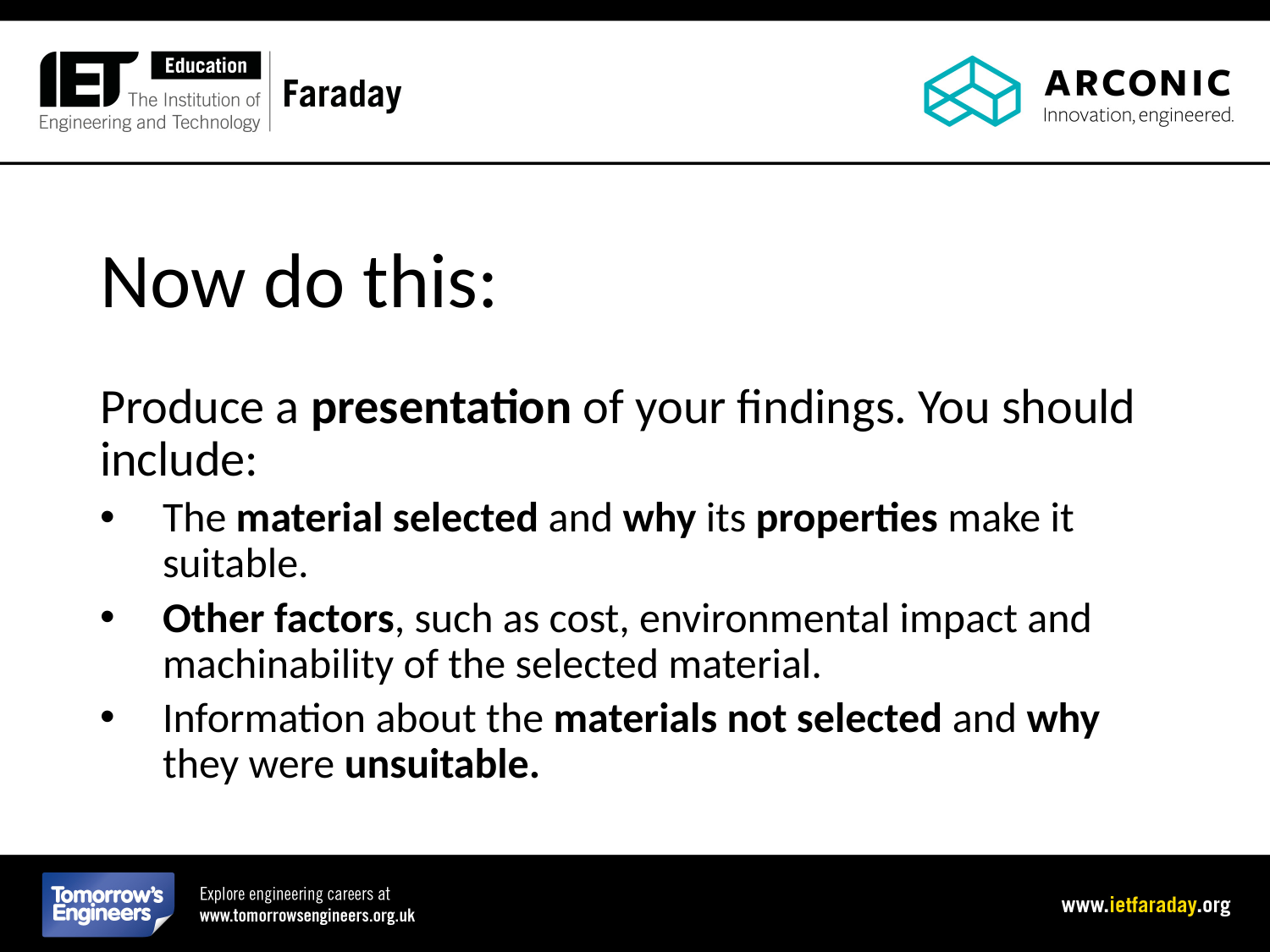

# Now do this:
Produce a presentation of your findings. You should include:
The material selected and why its properties make it suitable.
Other factors, such as cost, environmental impact and machinability of the selected material.
Information about the materials not selected and why they were unsuitable.